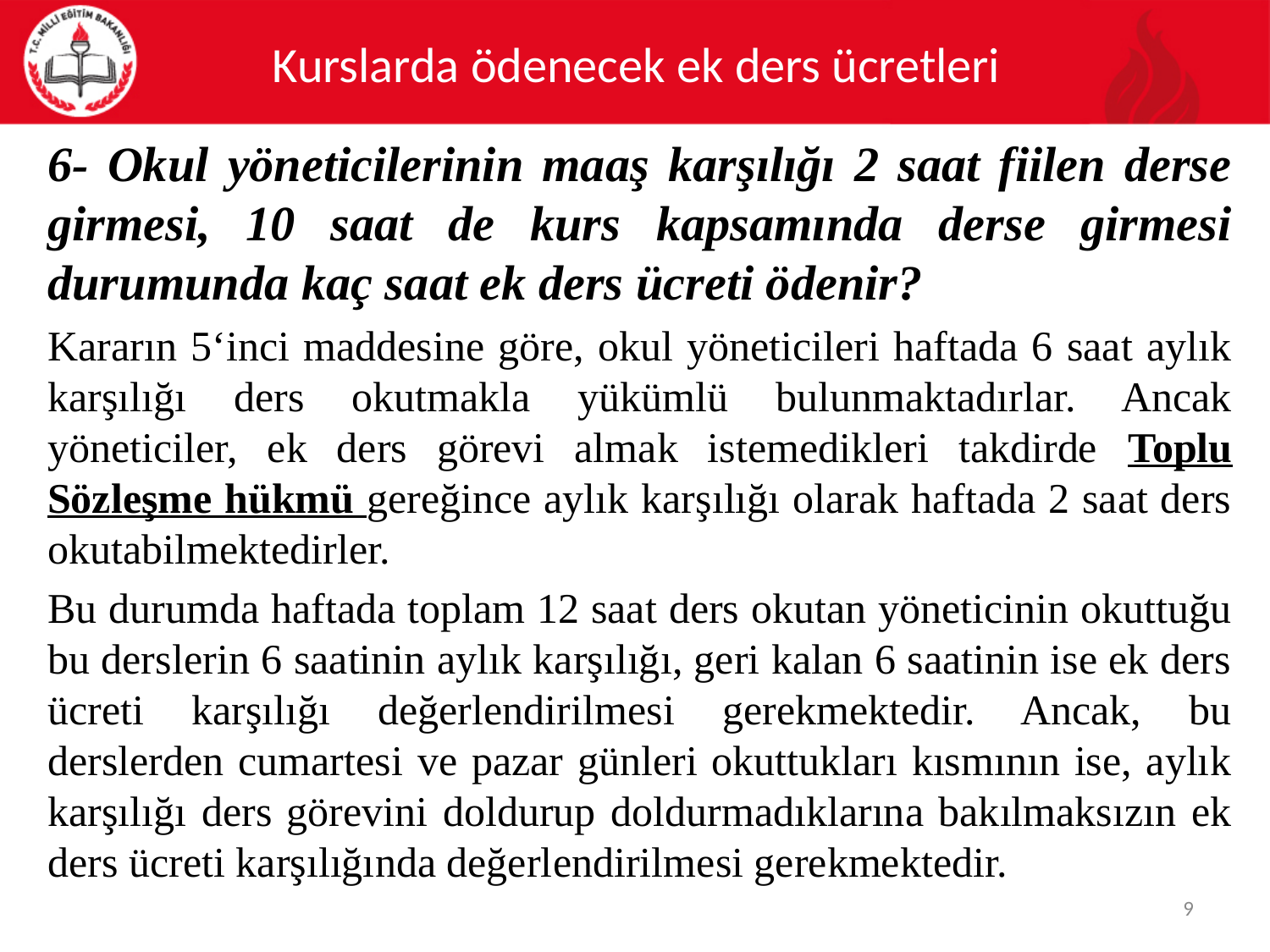

# Kurslarda ödenecek ek ders ücretleri
6- Okul yöneticilerinin maaş karşılığı 2 saat fiilen derse girmesi, 10 saat de kurs kapsamında derse girmesi durumunda kaç saat ek ders ücreti ödenir?
Kararın 5‘inci maddesine göre, okul yöneticileri haftada 6 saat aylık karşılığı ders okutmakla yükümlü bulunmaktadırlar. Ancak yöneticiler, ek ders görevi almak istemedikleri takdirde Toplu Sözleşme hükmü gereğince aylık karşılığı olarak haftada 2 saat ders okutabilmektedirler.
Bu durumda haftada toplam 12 saat ders okutan yöneticinin okuttuğu bu derslerin 6 saatinin aylık karşılığı, geri kalan 6 saatinin ise ek ders ücreti karşılığı değerlendirilmesi gerekmektedir. Ancak, bu derslerden cumartesi ve pazar günleri okuttukları kısmının ise, aylık karşılığı ders görevini doldurup doldurmadıklarına bakılmaksızın ek ders ücreti karşılığında değerlendirilmesi gerekmektedir.

9